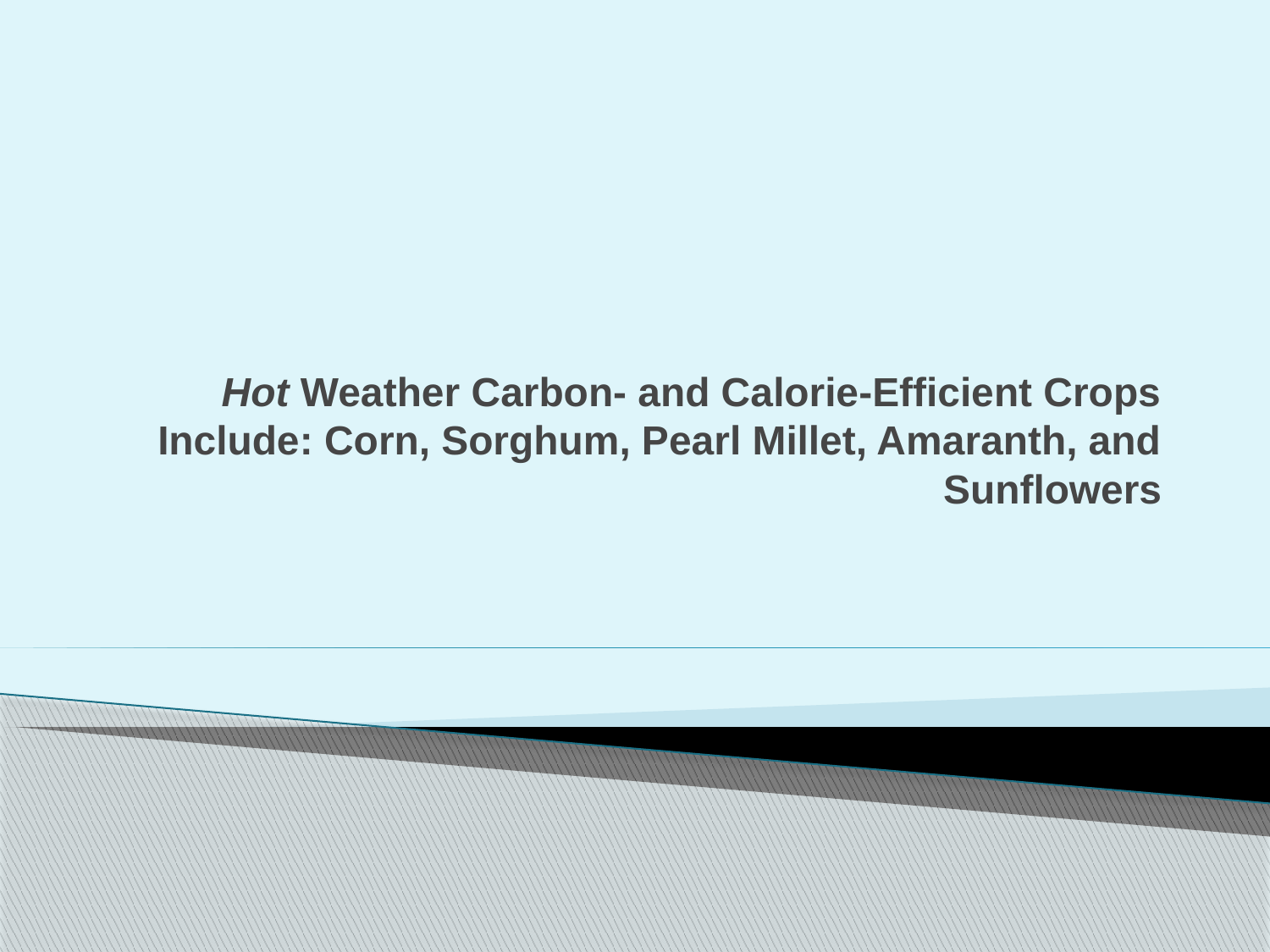

# Hot Weather Carbon- and Calorie-Efficient Crops Include: Corn, Sorghum, Pearl Millet, Amaranth, and Sunflowers